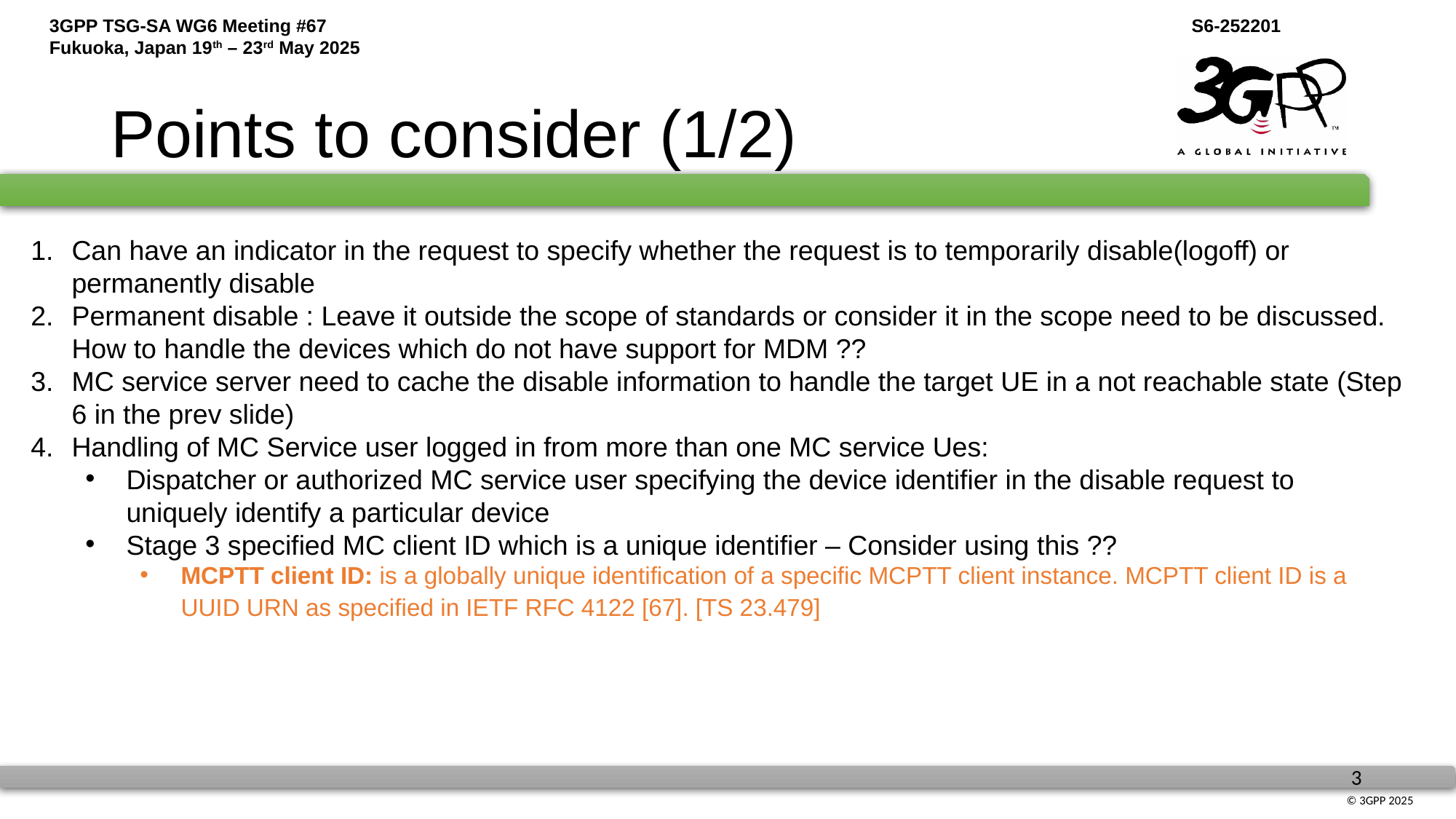

# Points to consider (1/2)
Can have an indicator in the request to specify whether the request is to temporarily disable(logoff) or permanently disable
Permanent disable : Leave it outside the scope of standards or consider it in the scope need to be discussed. How to handle the devices which do not have support for MDM ??
MC service server need to cache the disable information to handle the target UE in a not reachable state (Step 6 in the prev slide)
Handling of MC Service user logged in from more than one MC service Ues:
Dispatcher or authorized MC service user specifying the device identifier in the disable request to uniquely identify a particular device
Stage 3 specified MC client ID which is a unique identifier – Consider using this ??
MCPTT client ID: is a globally unique identification of a specific MCPTT client instance. MCPTT client ID is a UUID URN as specified in IETF RFC 4122 [67]. [TS 23.479]